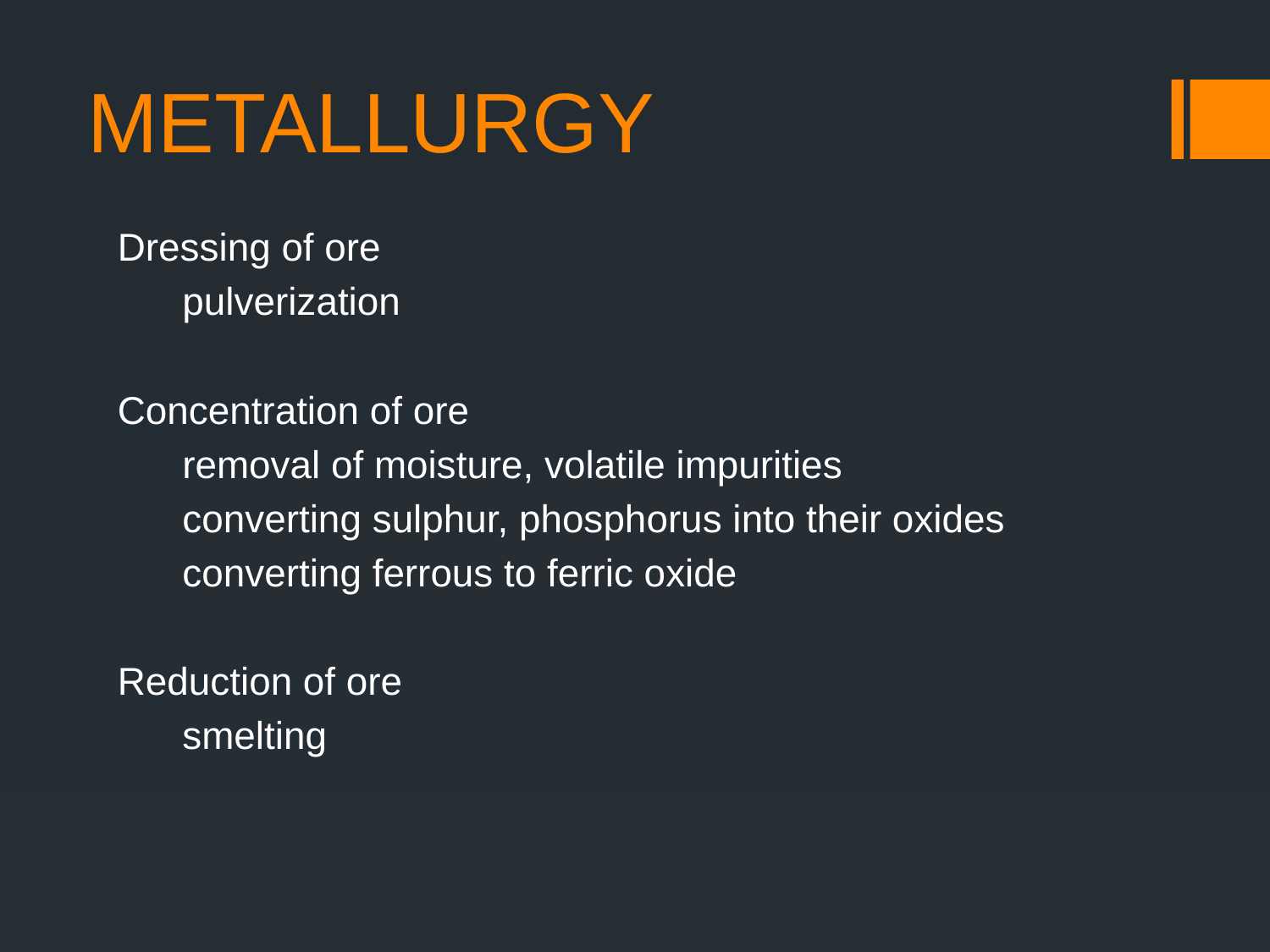

# METALLURGY
Dressing of ore
      pulverization

Concentration of ore
      removal of moisture, volatile impurities
      converting sulphur, phosphorus into their oxides
      converting ferrous to ferric oxide

Reduction of ore
      smelting